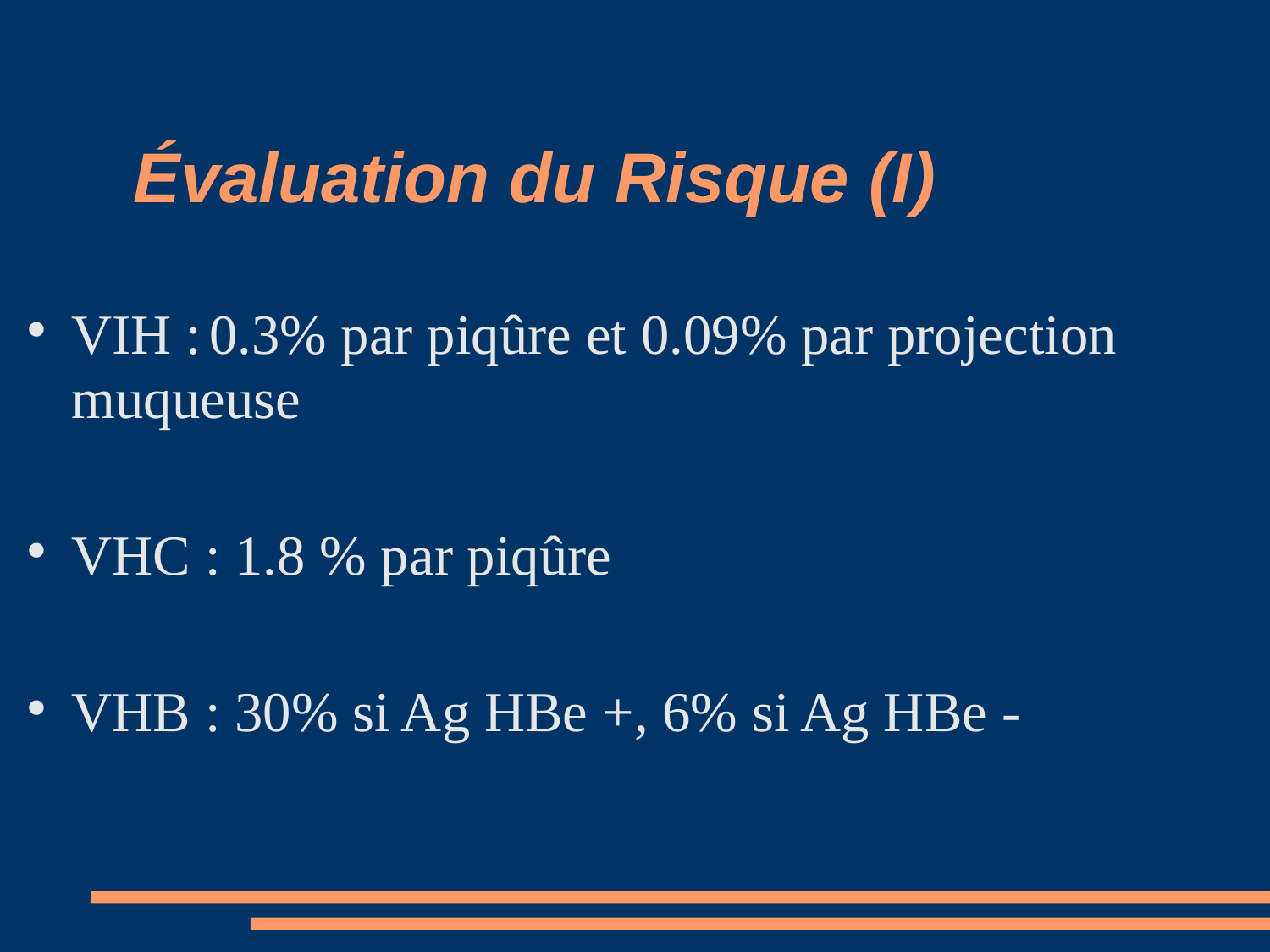

# Évaluation du Risque (I)‏
VIH :	0.3% par piqûre et 0.09% par projection muqueuse

VHC : 1.8 % par piqûre

VHB : 30% si Ag HBe +, 6% si Ag HBe -